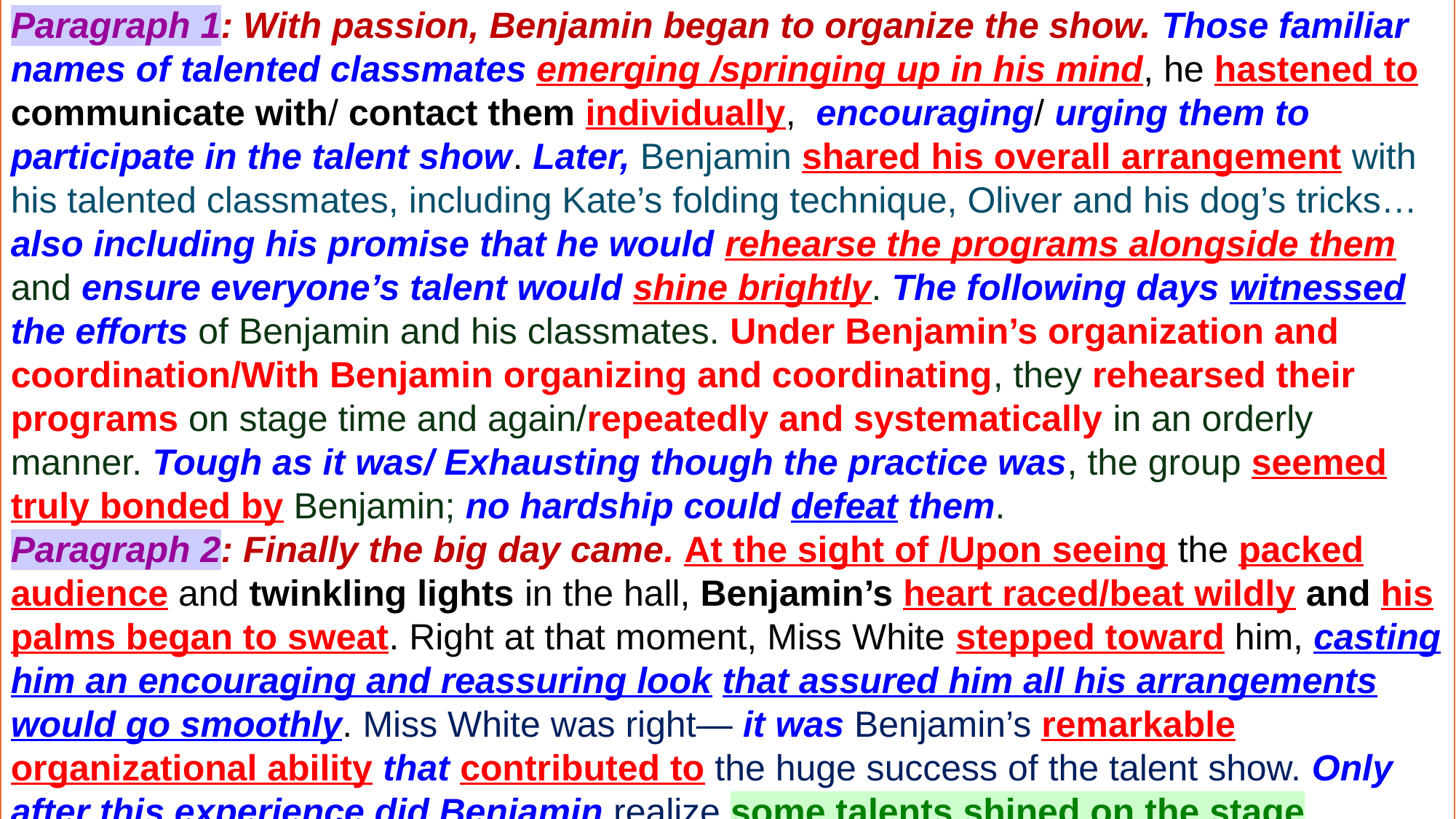

Step 4. Combination
Paragraph 1: With passion, Benjamin began to organize the show. Those familiar names of talented classmates emerging /springing up in his mind, he hastened to communicate with/ contact them individually,  encouraging/ urging them to participate in the talent show. Later, Benjamin shared his overall arrangement with his talented classmates, including Kate’s folding technique, Oliver and his dog’s tricks… also including his promise that he would rehearse the programs alongside them and ensure everyone’s talent would shine brightly. The following days witnessed the efforts of Benjamin and his classmates. Under Benjamin’s organization and coordination/With Benjamin organizing and coordinating, they rehearsed their programs on stage time and again/repeatedly and systematically in an orderly manner. Tough as it was/ Exhausting though the practice was, the group seemed truly bonded by Benjamin; no hardship could defeat them.
Paragraph 2: Finally the big day came. At the sight of /Upon seeing the packed audience and twinkling lights in the hall, Benjamin’s heart raced/beat wildly and his palms began to sweat. Right at that moment, Miss White stepped toward him, casting him an encouraging and reassuring look that assured him all his arrangements would go smoothly. Miss White was right— it was Benjamin’s remarkable organizational ability that contributed to the huge success of the talent show. Only after this experience did Benjamin realize some talents shined on the stage, whereas/while others glow equally brightly backstage.